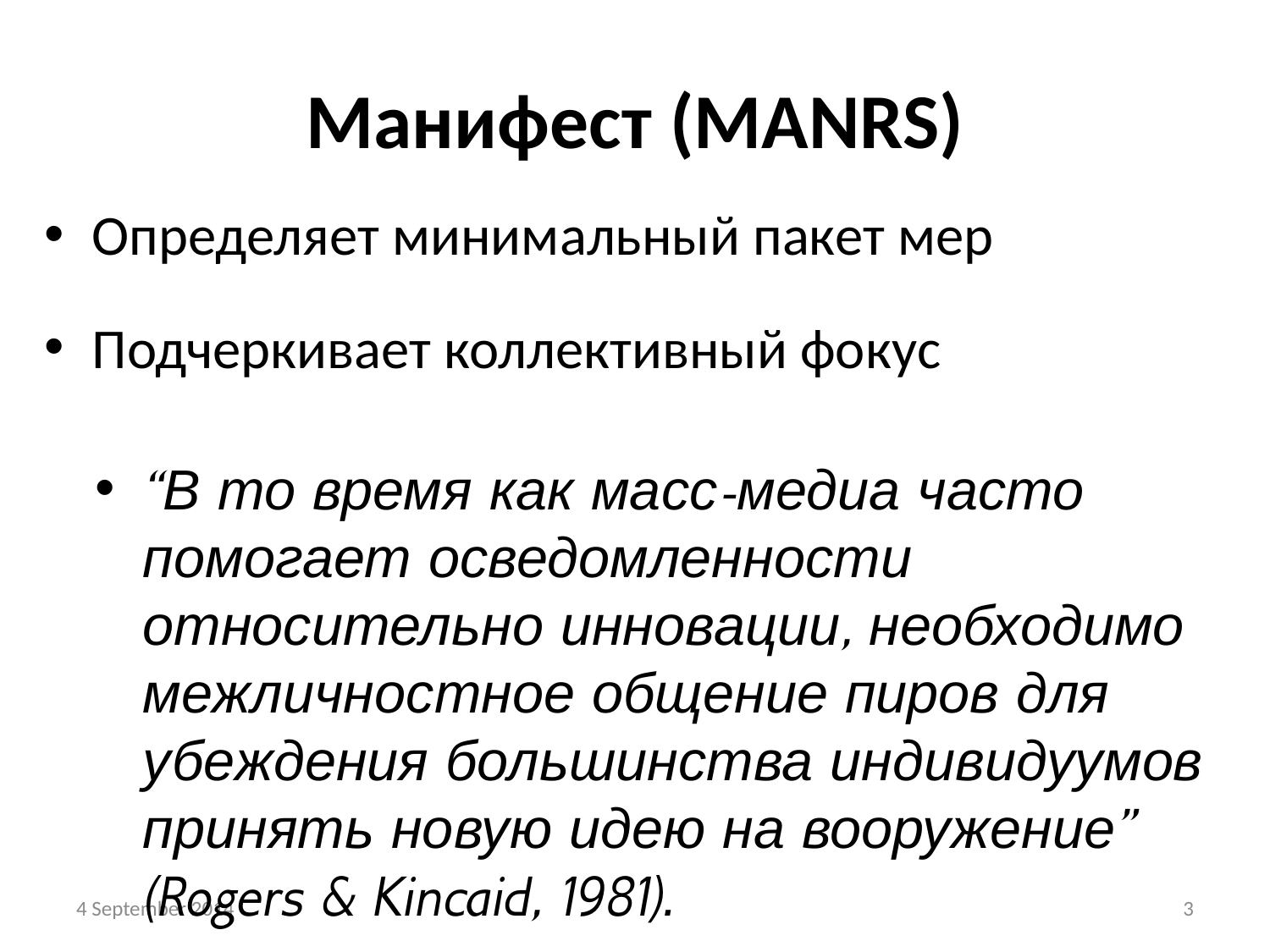

# Манифест (MANRS)
Определяет минимальный пакет мер
Подчеркивает коллективный фокус
“В то время как масс-медиа часто помогает осведомленности относительно инновации, необходимо межличностное общение пиров для убеждения большинства индивидуумов принять новую идею на вооружение”
(Rogers & Kincaid, 1981).
4 September 2014
3